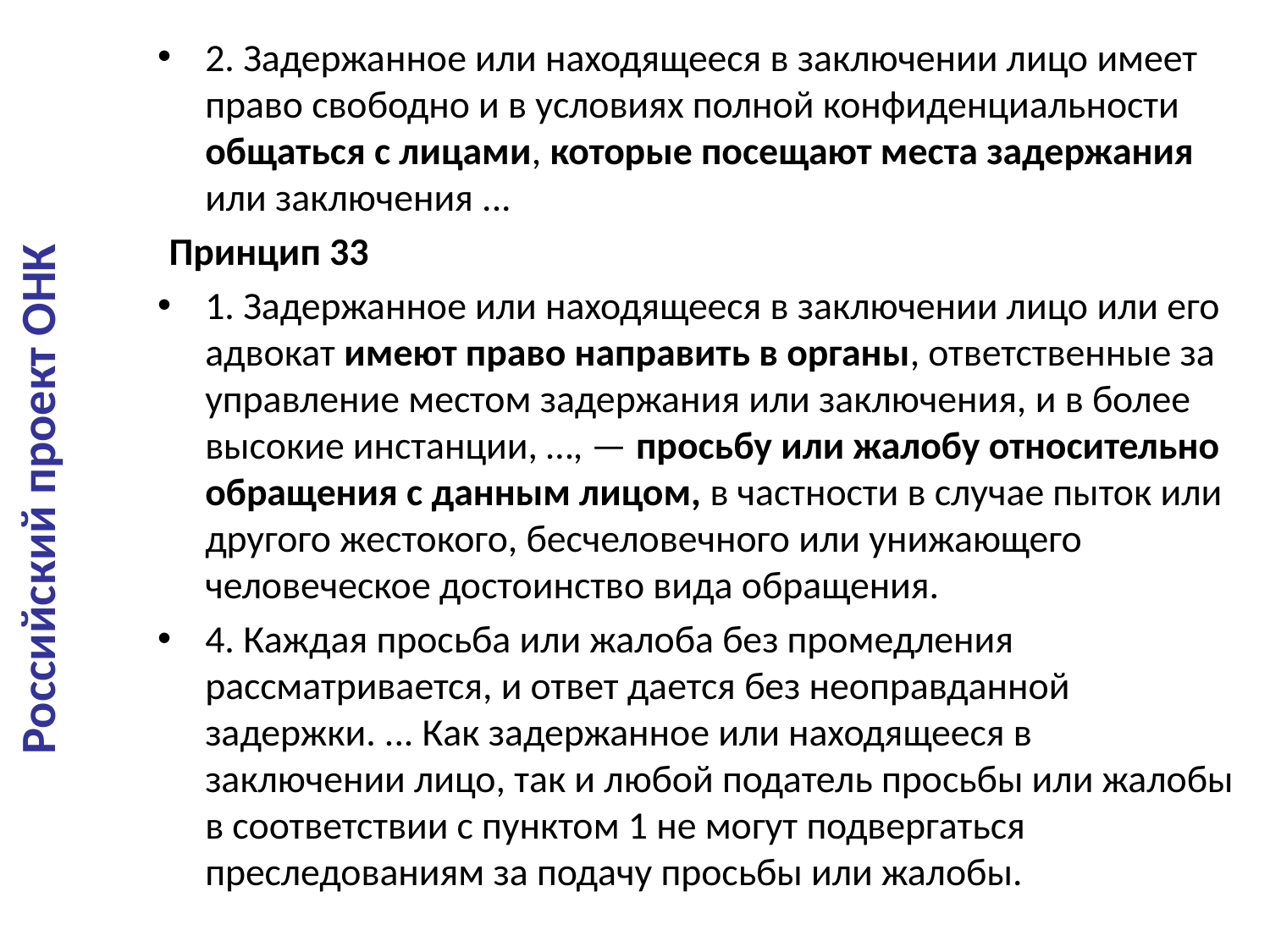

2. Задержанное или находящееся в заключении лицо имеет право свободно и в условиях полной конфиденциальности общаться с лицами, которые посещают места задержания или заключения ...
Принцип 33
1. Задержанное или находящееся в заключении лицо или его адвокат имеют право направить в органы, ответственные за управление местом задержания или заключения, и в более высокие инстанции, …, — просьбу или жалобу относительно обращения с данным лицом, в частности в случае пыток или другого жестокого, бесчеловечного или унижающего человеческое достоинство вида обращения.
4. Каждая просьба или жалоба без промедления рассматривается, и ответ дается без неоправданной задержки. ... Как задержанное или находящееся в заключении лицо, так и любой податель просьбы или жалобы в соответствии с пунктом 1 не могут подвергаться преследованиям за подачу просьбы или жалобы.

Российский проект ОНК